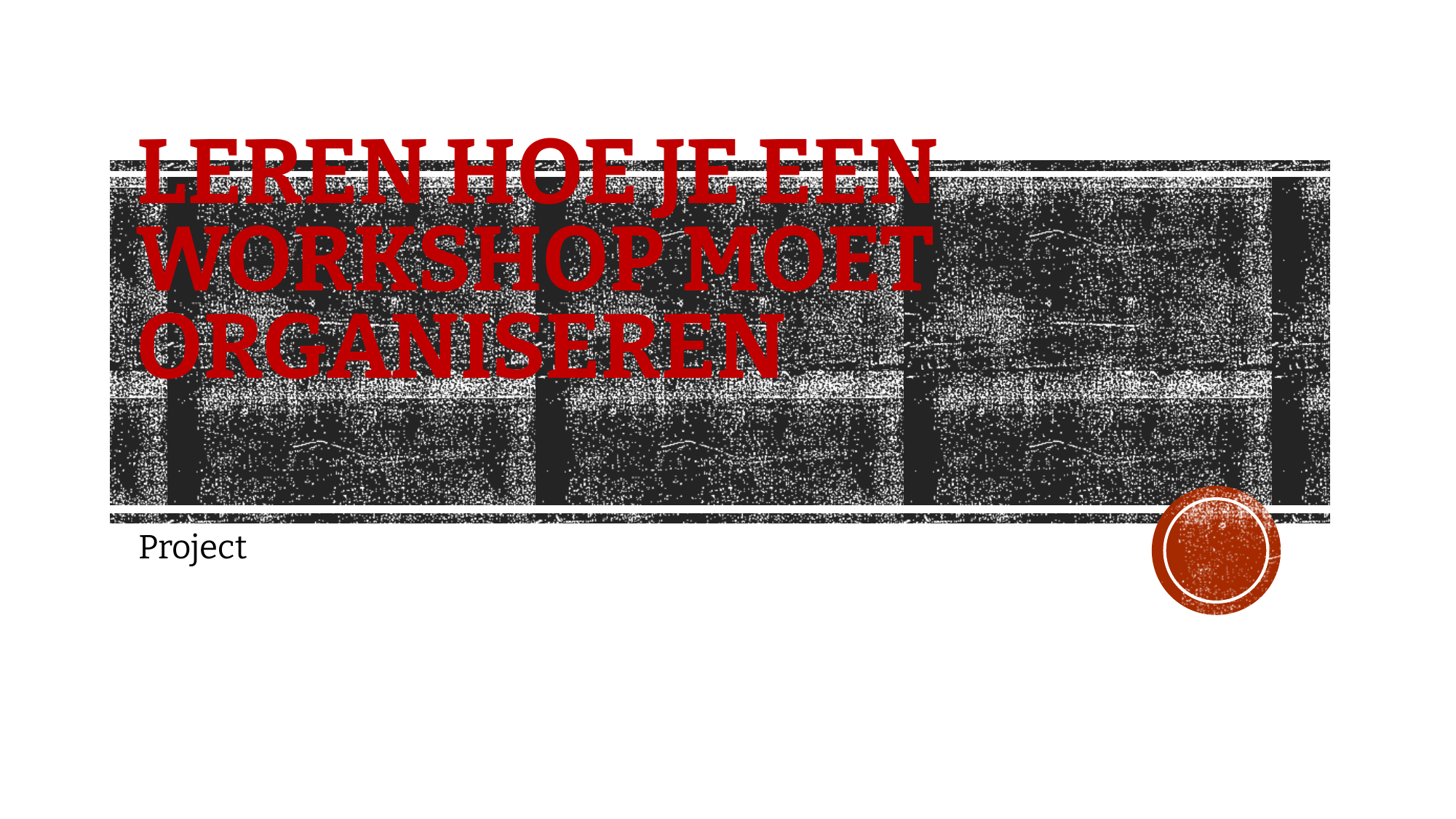

# Leren hoe je een workshop moet organiseren
Project